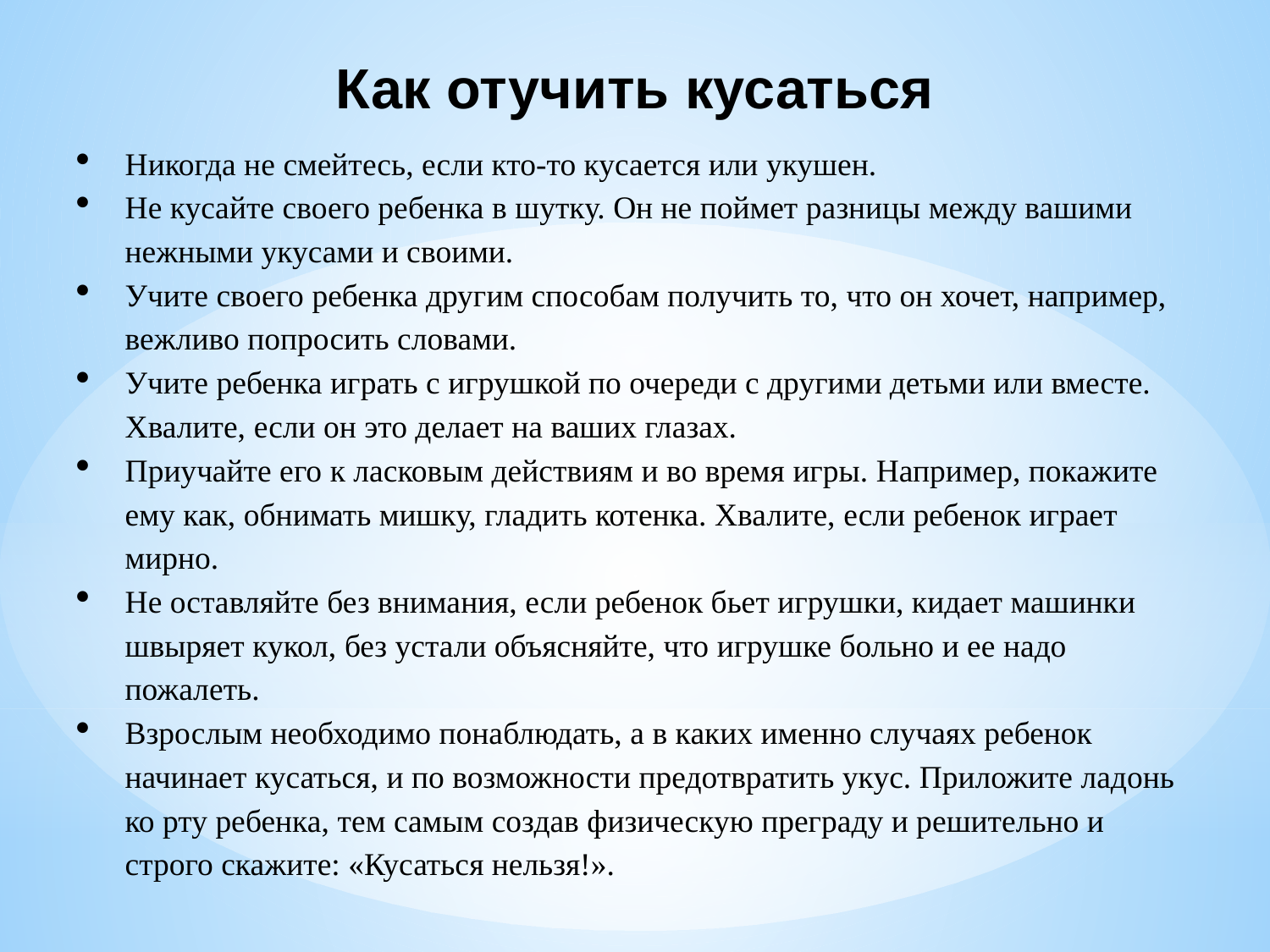

Как отучить кусаться
Никогда не смейтесь, если кто-то кусается или укушен.
Не кусайте своего ребенка в шутку. Он не поймет разницы между вашими нежными укусами и своими.
Учите своего ребенка другим способам получить то, что он хочет, например,  вежливо попросить словами.
Учите ребенка играть с игрушкой по очереди с другими детьми или вместе. Хвалите, если он это делает на ваших глазах.
Приучайте его к ласковым действиям и во время игры. Например, покажите ему как, обнимать мишку, гладить котенка. Хвалите, если ребенок играет мирно.
Не оставляйте без внимания, если ребенок бьет игрушки, кидает машинки швыряет кукол, без устали объясняйте, что игрушке больно и ее надо пожалеть.
Взрослым необходимо понаблюдать, а в каких именно случаях ребенок начинает кусаться, и по возможности предотвратить укус. Приложите ладонь ко рту ребенка, тем самым создав физическую преграду и решительно и строго скажите: «Кусаться нельзя!».